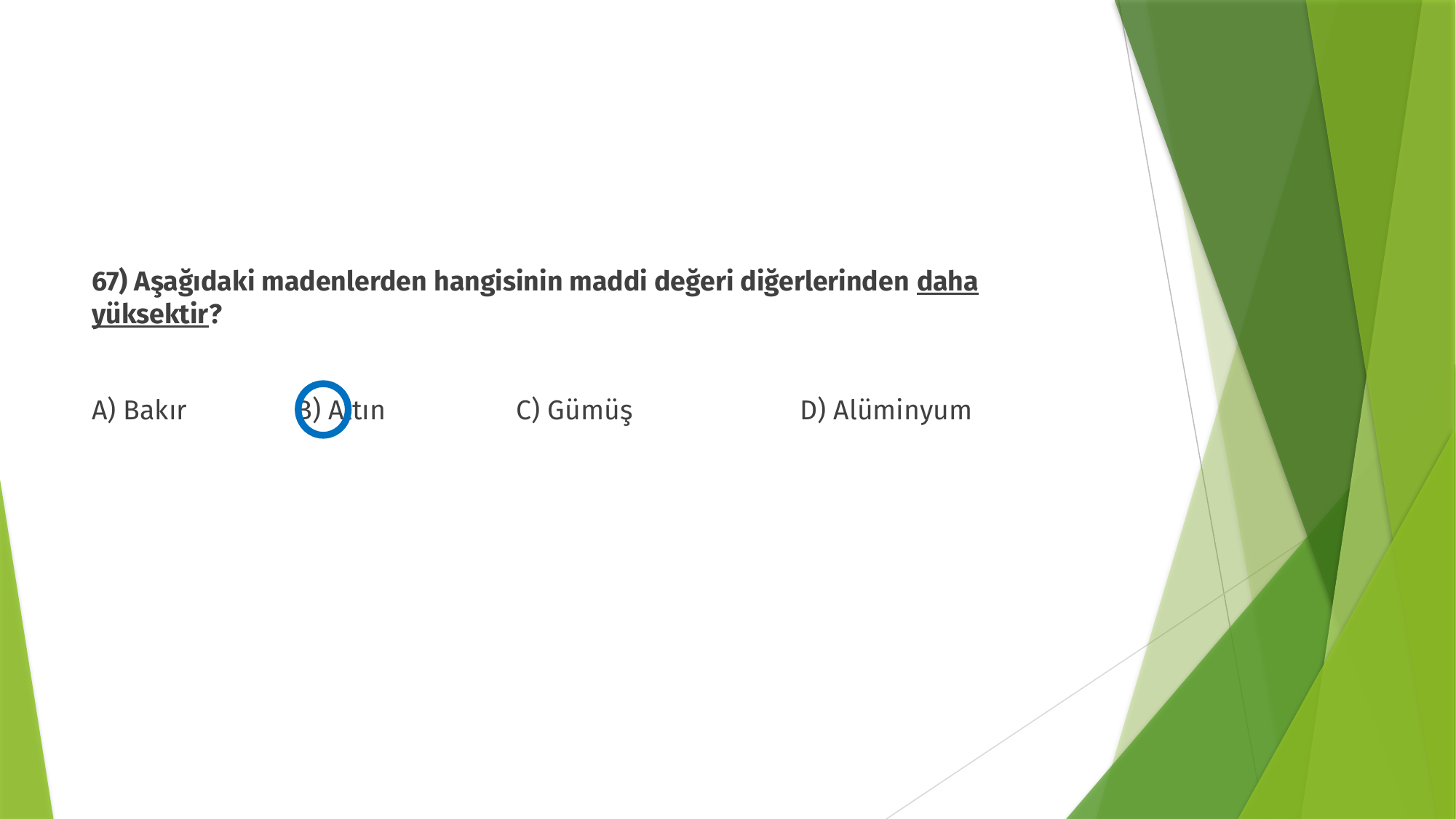

#
67) Aşağıdaki madenlerden hangisinin maddi değeri diğerlerinden daha yüksektir?

A) Bakır               B) Altın                  C) Gümüş                       D) Alüminyum